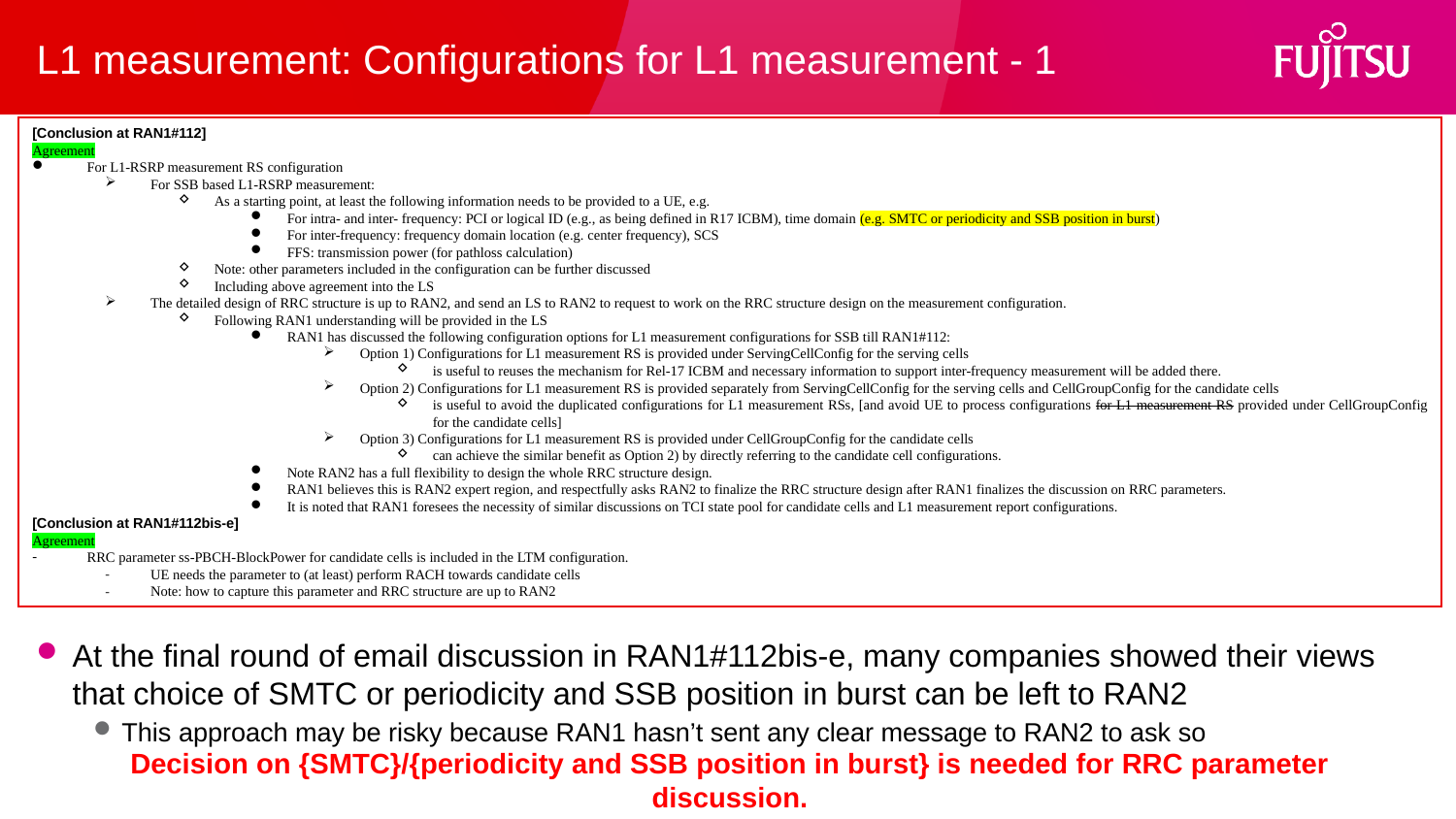

# L1 measurement: Configurations for L1 measurement - 1
[Conclusion at RAN1#112]
Agreement
For L1-RSRP measurement RS configuration
For SSB based L1-RSRP measurement:
As a starting point, at least the following information needs to be provided to a UE, e.g.
For intra- and inter- frequency: PCI or logical ID (e.g., as being defined in R17 ICBM), time domain (e.g. SMTC or periodicity and SSB position in burst)
For inter-frequency: frequency domain location (e.g. center frequency), SCS
FFS: transmission power (for pathloss calculation)
Note: other parameters included in the configuration can be further discussed
Including above agreement into the LS
The detailed design of RRC structure is up to RAN2, and send an LS to RAN2 to request to work on the RRC structure design on the measurement configuration.
Following RAN1 understanding will be provided in the LS
RAN1 has discussed the following configuration options for L1 measurement configurations for SSB till RAN1#112:
Option 1) Configurations for L1 measurement RS is provided under ServingCellConfig for the serving cells
is useful to reuses the mechanism for Rel-17 ICBM and necessary information to support inter-frequency measurement will be added there.
Option 2) Configurations for L1 measurement RS is provided separately from ServingCellConfig for the serving cells and CellGroupConfig for the candidate cells
is useful to avoid the duplicated configurations for L1 measurement RSs, [and avoid UE to process configurations for L1 measurement RS provided under CellGroupConfig for the candidate cells]
Option 3) Configurations for L1 measurement RS is provided under CellGroupConfig for the candidate cells
can achieve the similar benefit as Option 2) by directly referring to the candidate cell configurations.
Note RAN2 has a full flexibility to design the whole RRC structure design.
RAN1 believes this is RAN2 expert region, and respectfully asks RAN2 to finalize the RRC structure design after RAN1 finalizes the discussion on RRC parameters.
It is noted that RAN1 foresees the necessity of similar discussions on TCI state pool for candidate cells and L1 measurement report configurations.
[Conclusion at RAN1#112bis-e]
Agreement
RRC parameter ss-PBCH-BlockPower for candidate cells is included in the LTM configuration.
UE needs the parameter to (at least) perform RACH towards candidate cells
Note: how to capture this parameter and RRC structure are up to RAN2
At the final round of email discussion in RAN1#112bis-e, many companies showed their views that choice of SMTC or periodicity and SSB position in burst can be left to RAN2
This approach may be risky because RAN1 hasn’t sent any clear message to RAN2 to ask so

Decision on {SMTC}/{periodicity and SSB position in burst} is needed for RRC parameter discussion.
One potential approach is to discuss this issue directly in RRC parameter session.